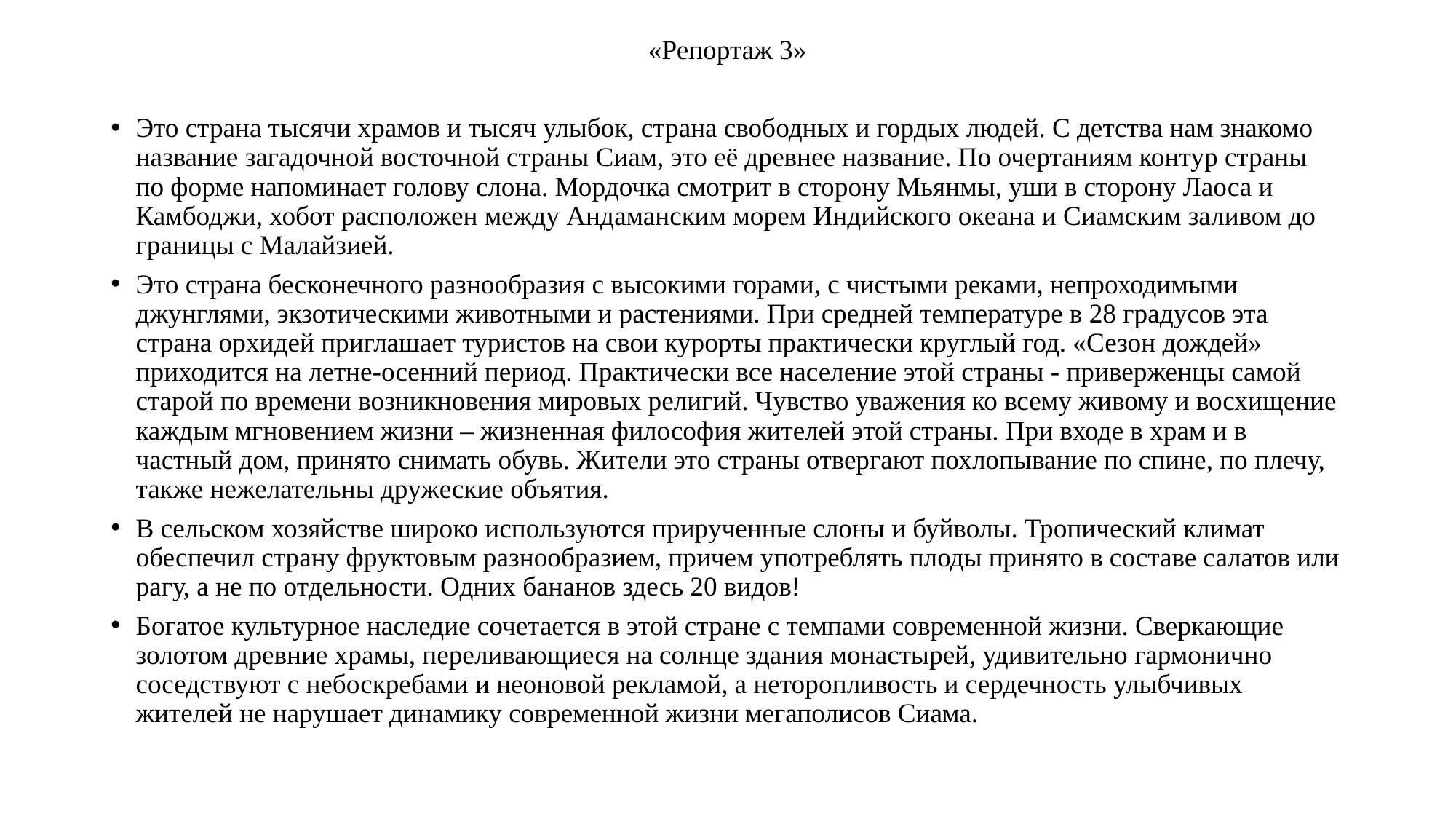

«Репортаж 3»

Это страна тысячи храмов и тысяч улыбок, страна свободных и гордых людей. С детства нам знакомо название загадочной восточной страны Сиам, это её древнее название. По очертаниям контур страны по форме напоминает голову слона. Мордочка смотрит в сторону Мьянмы, уши в сторону Лаоса и Камбоджи, хобот расположен между Андаманским морем Индийского океана и Сиамским заливом до границы с Малайзией.
Это страна бесконечного разнообразия с высокими горами, с чистыми реками, непроходимыми джунглями, экзотическими животными и растениями. При средней температуре в 28 градусов эта страна орхидей приглашает туристов на свои курорты практически круглый год. «Сезон дождей» приходится на летне-осенний период. Практически все население этой страны - приверженцы самой старой по времени возникновения мировых религий. Чувство уважения ко всему живому и восхищение каждым мгновением жизни – жизненная философия жителей этой страны. При входе в храм и в частный дом, принято снимать обувь. Жители это страны отвергают похлопывание по спине, по плечу, также нежелательны дружеские объятия.
В сельском хозяйстве широко используются прирученные слоны и буйволы. Тропический климат обеспечил страну фруктовым разнообразием, причем употреблять плоды принято в составе салатов или рагу, а не по отдельности. Одних бананов здесь 20 видов!
Богатое культурное наследие сочетается в этой стране с темпами современной жизни. Сверкающие золотом древние храмы, переливающиеся на солнце здания монастырей, удивительно гармонично соседствуют с небоскребами и неоновой рекламой, а неторопливость и сердечность улыбчивых жителей не нарушает динамику современной жизни мегаполисов Сиама.